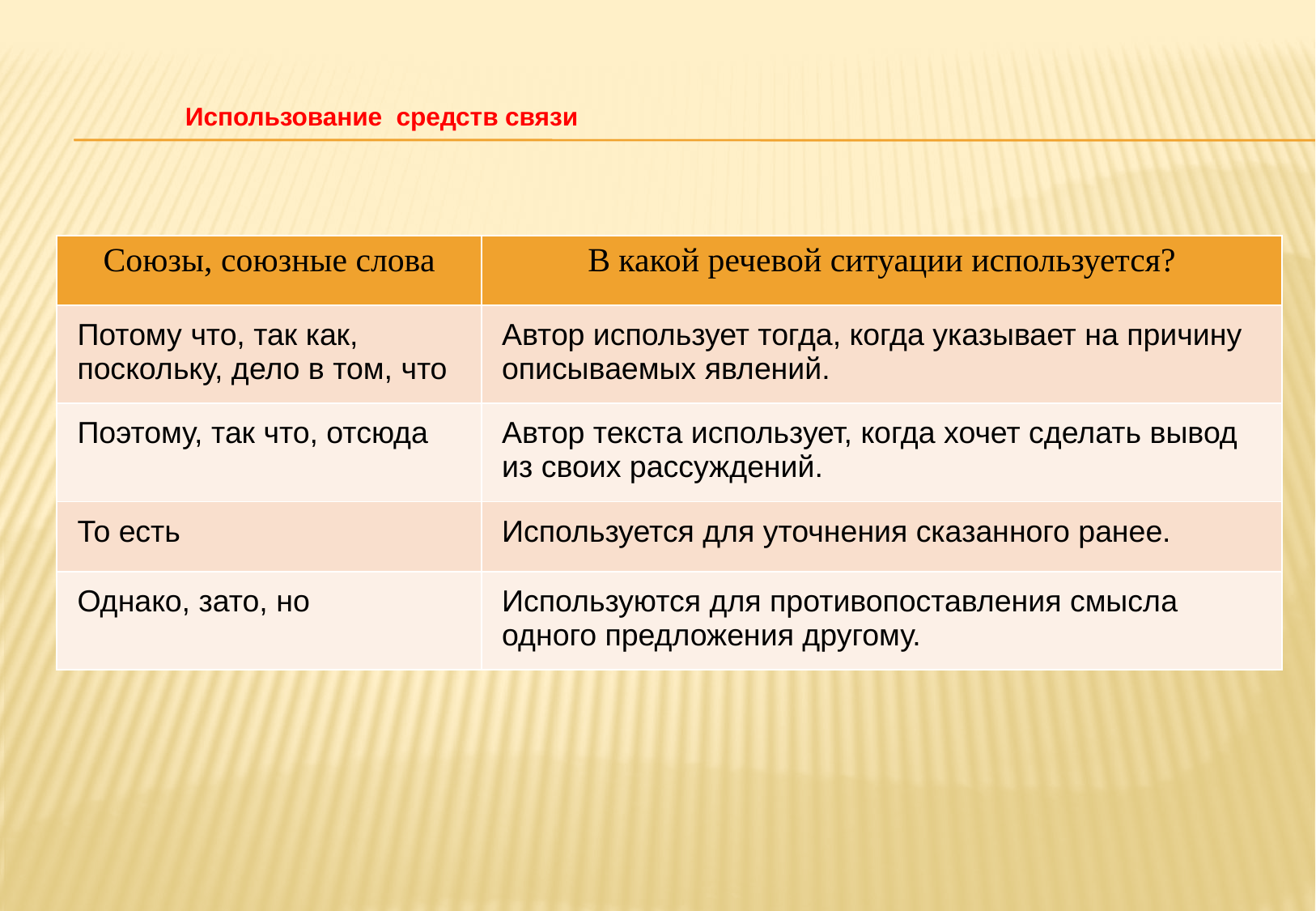

# Использование  средств связи
| Союзы, союзные слова | В какой речевой ситуации используется? |
| --- | --- |
| Потому что, так как, поскольку, дело в том, что | Автор использует тогда, когда указывает на причину описываемых явлений. |
| Поэтому, так что, отсюда | Автор текста использует, когда хочет сделать вывод из своих рассуждений. |
| То есть | Используется для уточнения сказанного ранее. |
| Однако, зато, но | Используются для противопоставления смысла одного предложения другому. |
30